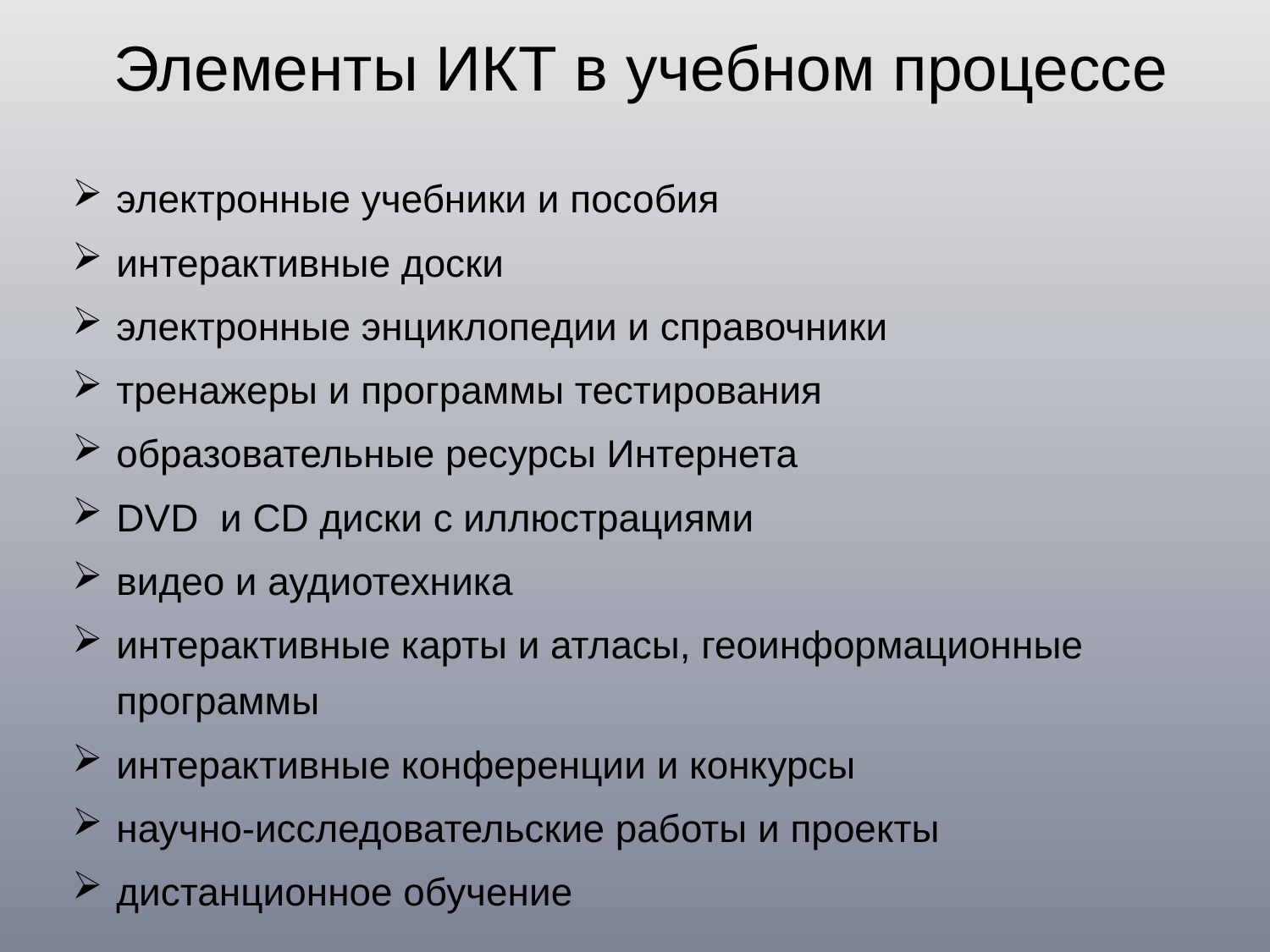

# Элементы ИКТ в учебном процессе
электронные учебники и пособия
интерактивные доски
электронные энциклопедии и справочники
тренажеры и программы тестирования
образовательные ресурсы Интернета
DVD  и CD диски с иллюстрациями
видео и аудиотехника
интерактивные карты и атласы, геоинформационные программы
интерактивные конференции и конкурсы
научно-исследовательские работы и проекты
дистанционное обучение